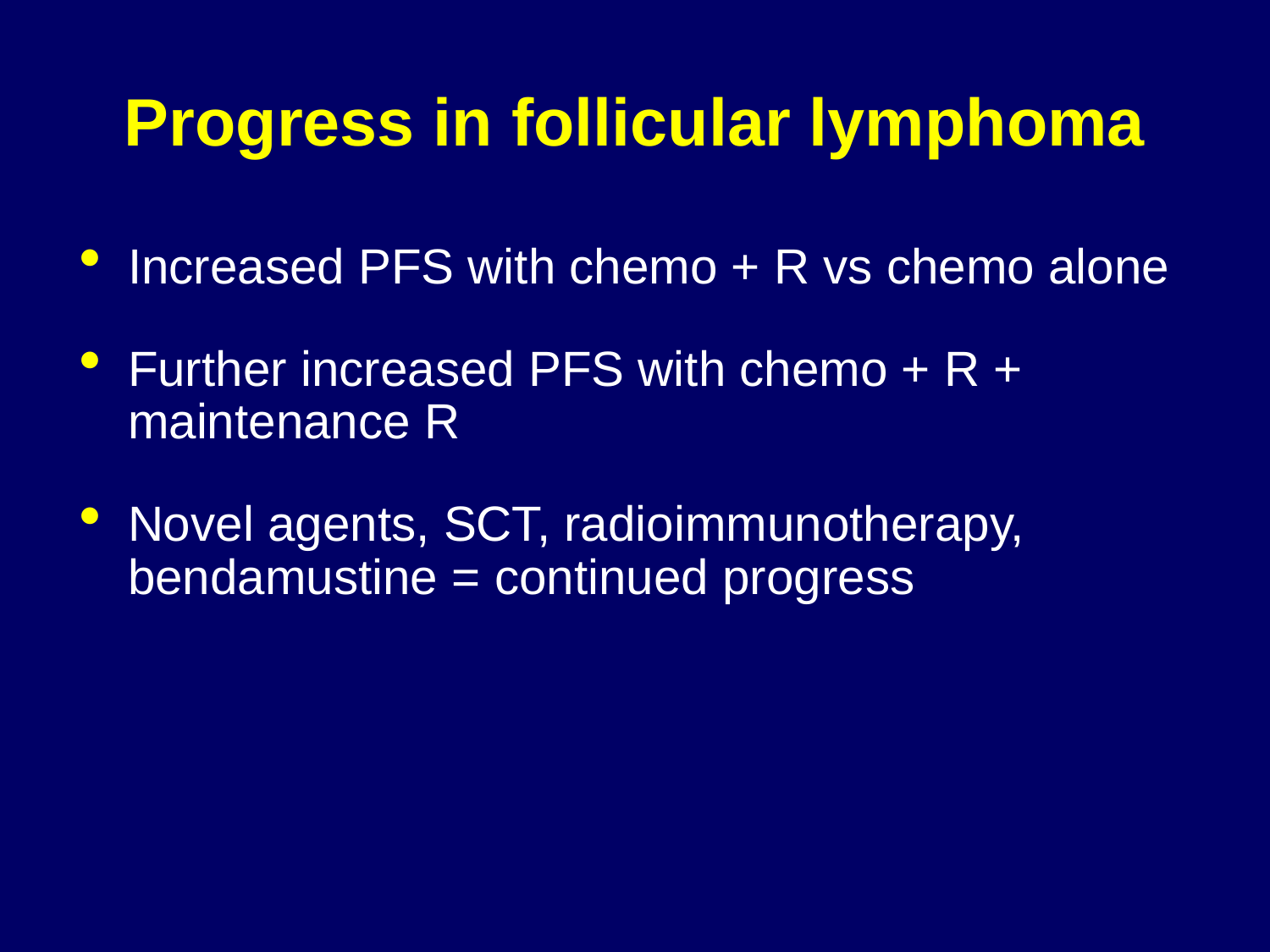

# Progress in follicular lymphoma
Increased PFS with chemo + R vs chemo alone
Further increased PFS with chemo + R + maintenance R
Novel agents, SCT, radioimmunotherapy, bendamustine = continued progress